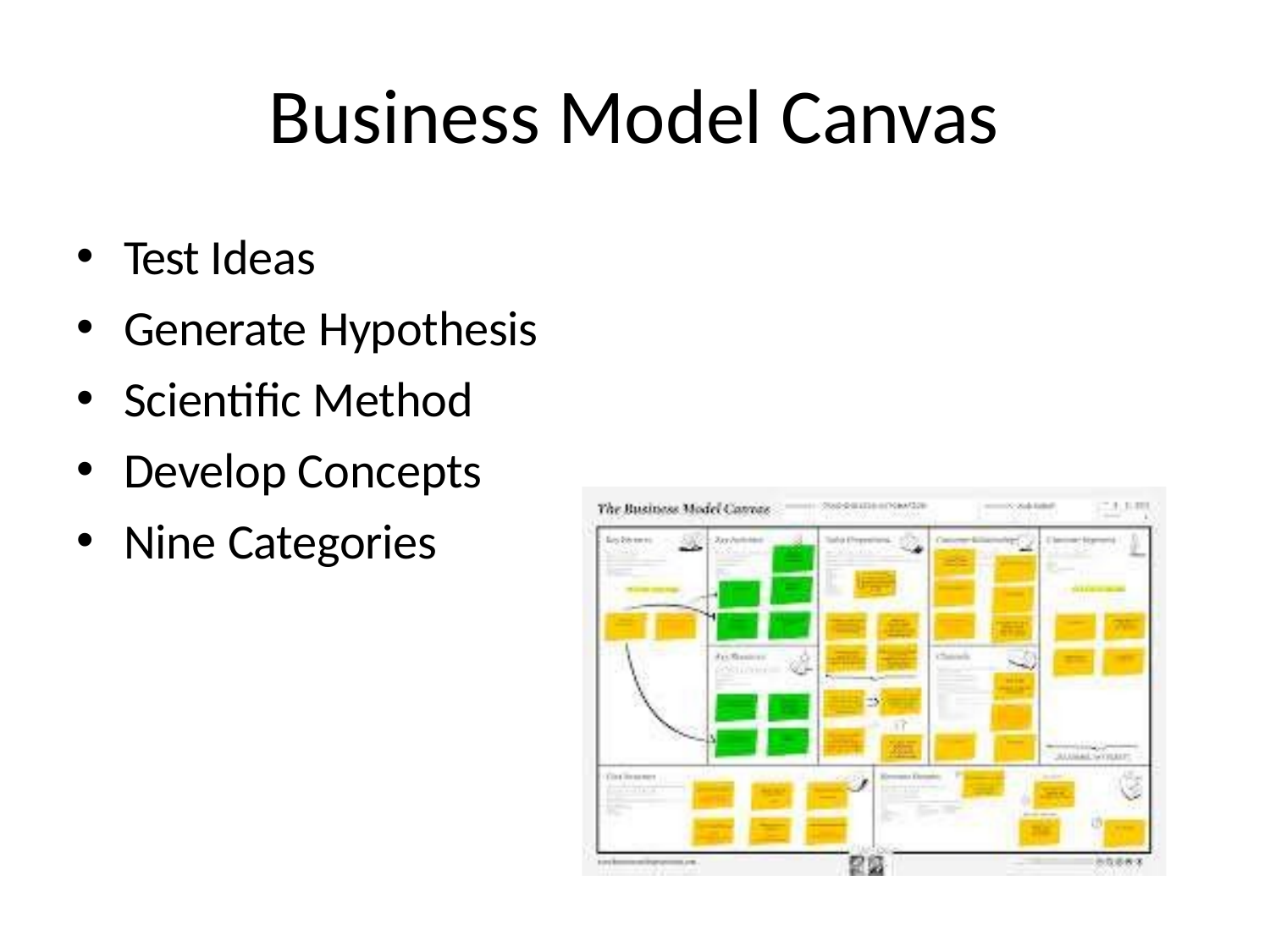

# Business Model Canvas
Test Ideas
Generate Hypothesis
Scientific Method
Develop Concepts
Nine Categories